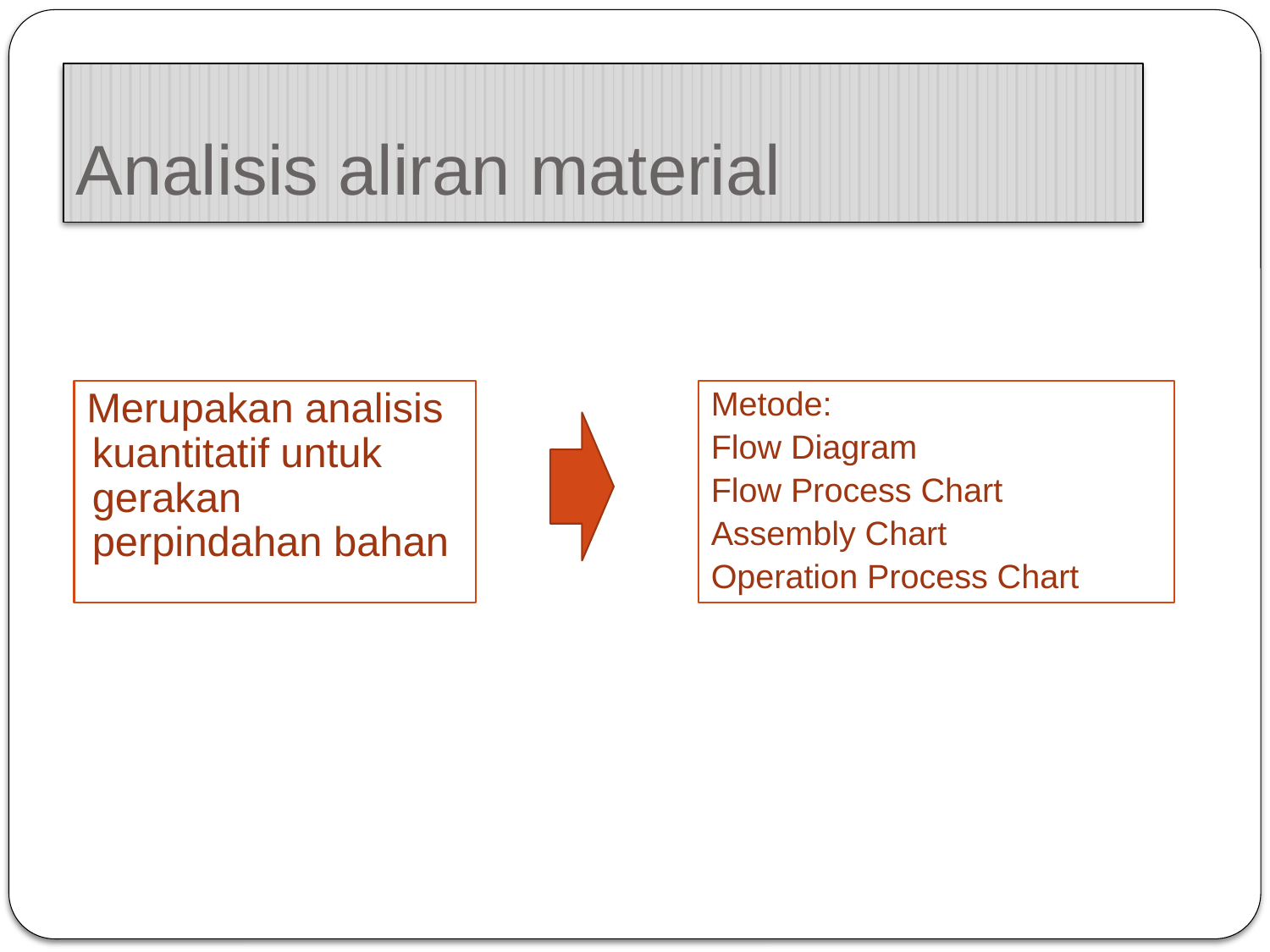

Analisis aliran material
Merupakan analisis kuantitatif untuk gerakan perpindahan bahan
Metode:
Flow Diagram
Flow Process Chart
Assembly Chart
Operation Process Chart